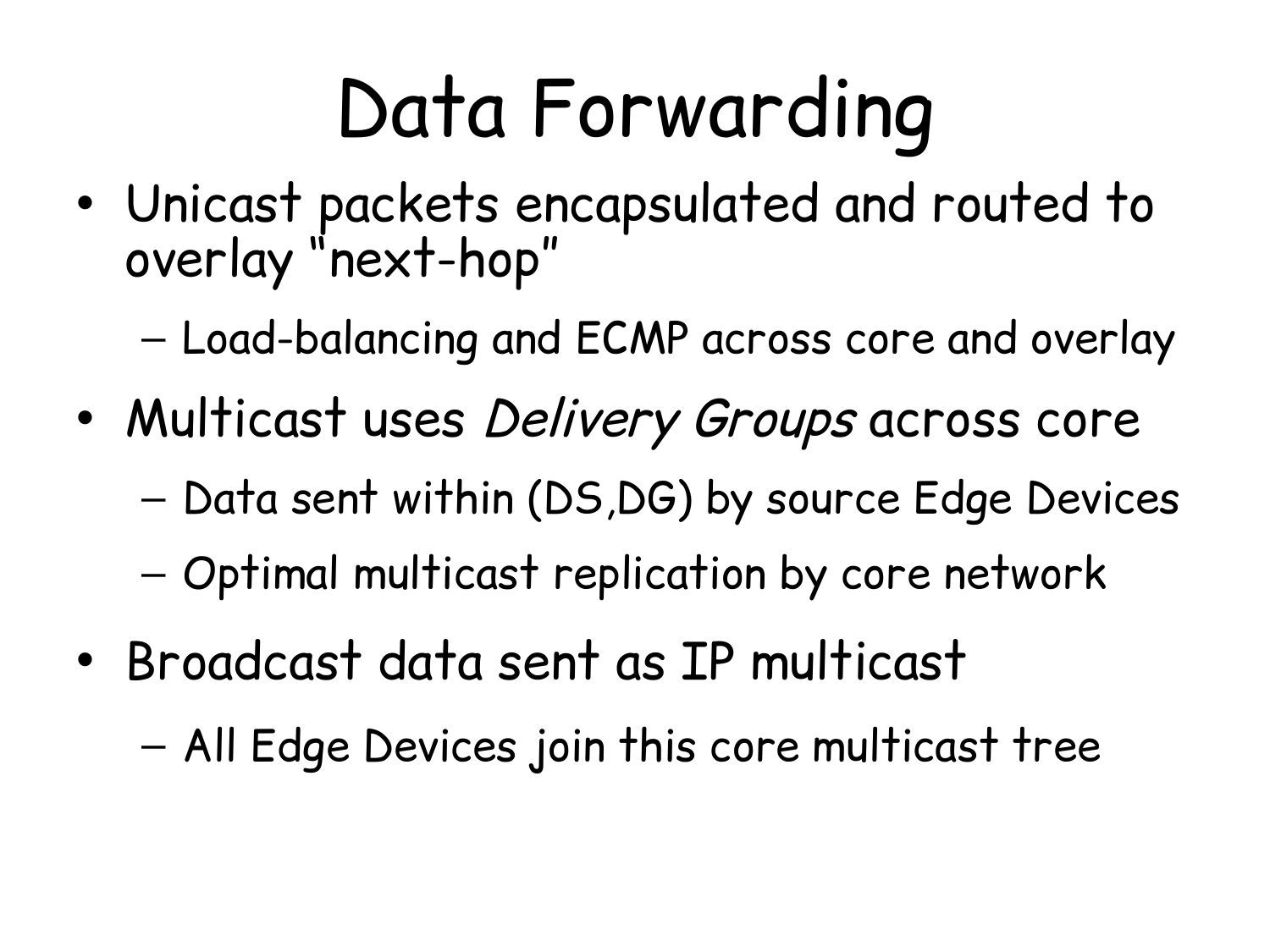

# Data Forwarding
Unicast packets encapsulated and routed to overlay “next-hop”
Load-balancing and ECMP across core and overlay
Multicast uses Delivery Groups across core
Data sent within (DS,DG) by source Edge Devices
Optimal multicast replication by core network
Broadcast data sent as IP multicast
All Edge Devices join this core multicast tree